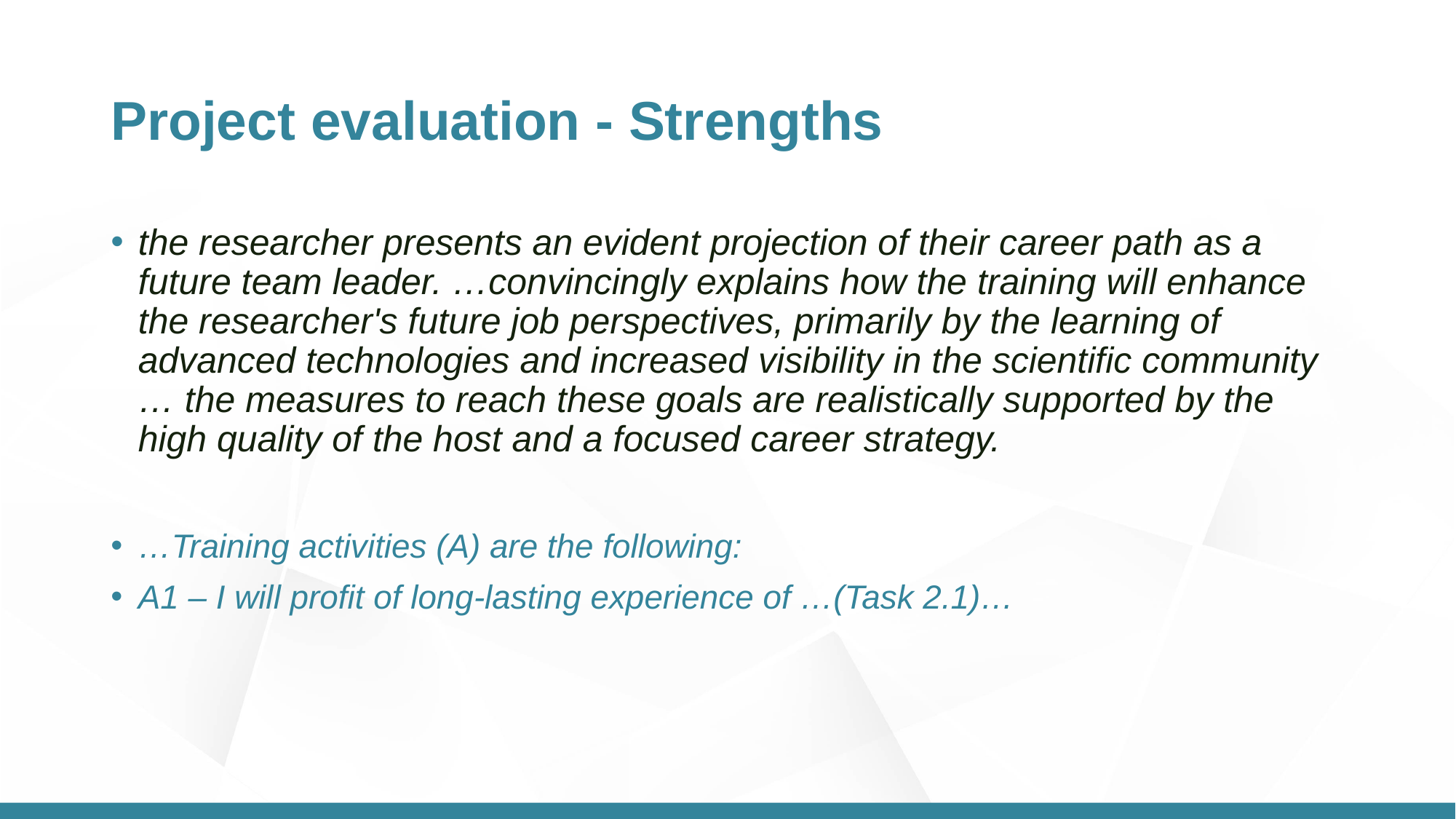

# Project evaluation - Strengths
the researcher presents an evident projection of their career path as a future team leader. …convincingly explains how the training will enhance the researcher's future job perspectives, primarily by the learning of advanced technologies and increased visibility in the scientific community … the measures to reach these goals are realistically supported by the high quality of the host and a focused career strategy.

…Training activities (A) are the following:
A1 – I will profit of long-lasting experience of …(Task 2.1)…